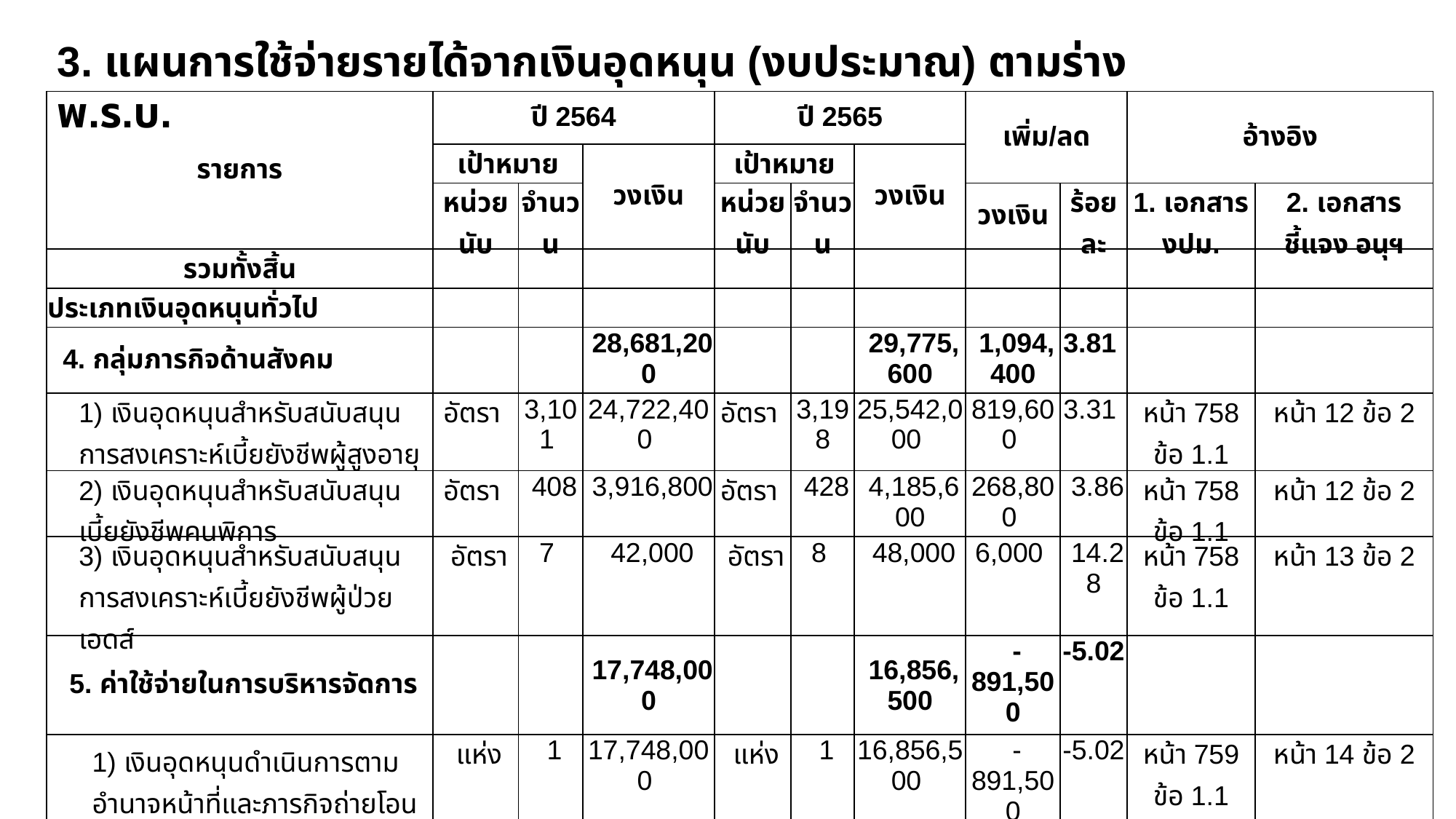

3. แผนการใช้จ่ายรายได้จากเงินอุดหนุน (งบประมาณ) ตามร่าง พ.ร.บ.
| รายการ | ปี 2564 |  |  | ปี 2565 |  |  | เพิ่ม/ลด |  | อ้างอิง |  |
| --- | --- | --- | --- | --- | --- | --- | --- | --- | --- | --- |
|  | เป้าหมาย |  | วงเงิน | เป้าหมาย |  | วงเงิน |  |  |  |  |
|  | หน่วยนับ | จำนวน |  | หน่วยนับ | จำนวน |  | วงเงิน | ร้อยละ | 1. เอกสาร งปม. | 2. เอกสารชี้แจง อนุฯ |
| รวมทั้งสิ้น |  |  |  |  |  |  |  |  |  |  |
| ประเภทเงินอุดหนุนทั่วไป |  |  |  |  |  |  |  |  |  |  |
| 4. กลุ่มภารกิจด้านสังคม |  |  | 28,681,200 |  |  | 29,775,600 | 1,094,400 | 3.81 |  |  |
| 1) เงินอุดหนุนสำหรับสนับสนุนการสงเคราะห์เบี้ยยังชีพผู้สูงอายุ | อัตรา | 3,101 | 24,722,400 | อัตรา | 3,198 | 25,542,000 | 819,600 | 3.31 | หน้า 758 ข้อ 1.1 | หน้า 12 ข้อ 2 |
| 2) เงินอุดหนุนสำหรับสนับสนุนเบี้ยยังชีพคนพิการ | อัตรา | 408 | 3,916,800 | อัตรา | 428 | 4,185,600 | 268,800 | 3.86 | หน้า 758 ข้อ 1.1 | หน้า 12 ข้อ 2 |
| 3) เงินอุดหนุนสำหรับสนับสนุนการสงเคราะห์เบี้ยยังชีพผู้ป่วยเอดส์ | อัตรา | 7 | 42,000 | อัตรา | 8 | 48,000 | 6,000 | 14.28 | หน้า 758 ข้อ 1.1 | หน้า 13 ข้อ 2 |
| 5. ค่าใช้จ่ายในการบริหารจัดการ |  |  | 17,748,000 |  |  | 16,856,500 | -891,500 | -5.02 |  |  |
| 1) เงินอุดหนุนดำเนินการตามอำนาจหน้าที่และภารกิจถ่ายโอน | แห่ง | 1 | 17,748,000 | แห่ง | 1 | 16,856,500 | -891,500 | -5.02 | หน้า 759 ข้อ 1.1 | หน้า 14 ข้อ 2 |